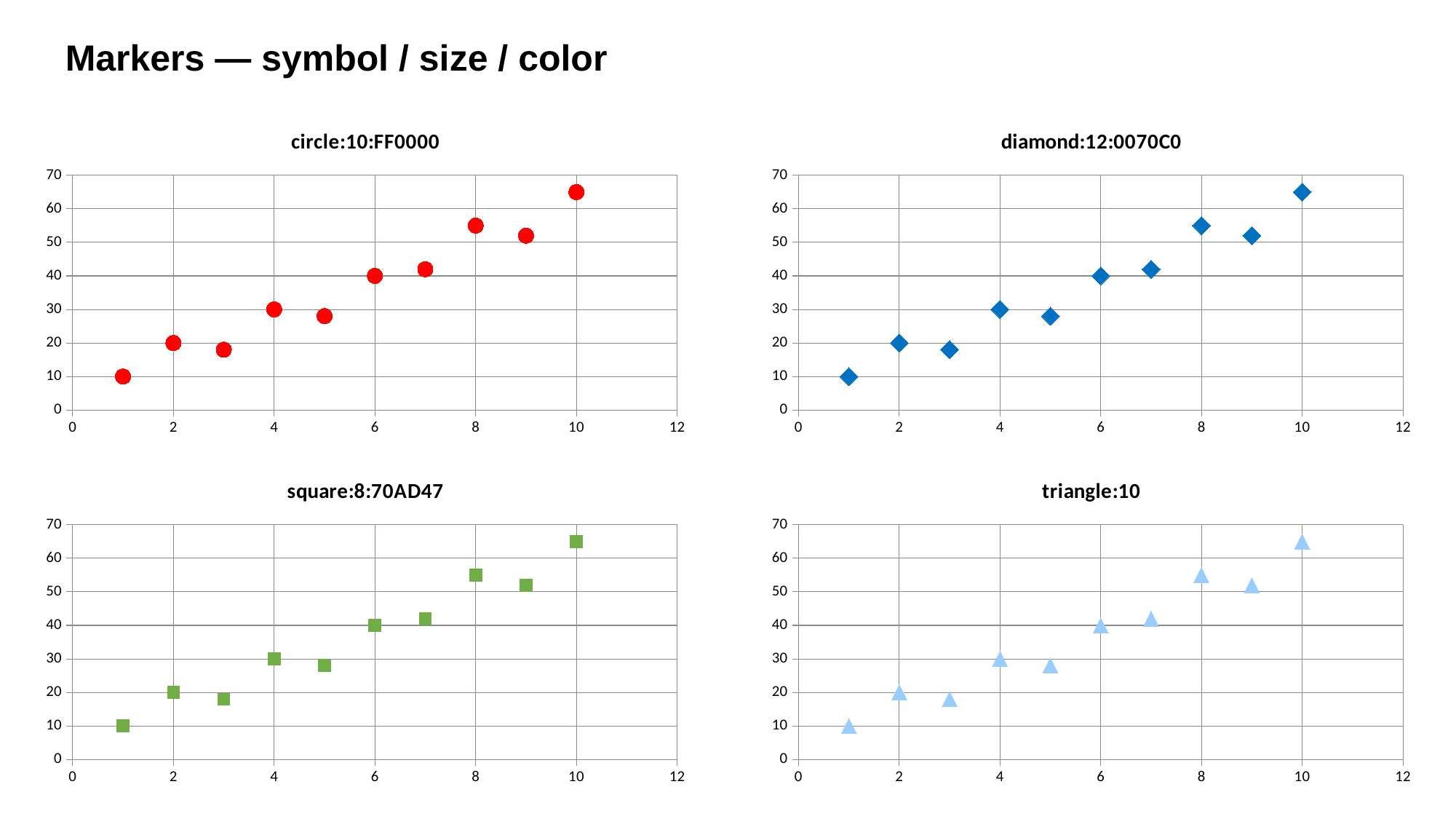

Markers — symbol / size / color

### Chart: circle:10:FF0000

| Category |  |
|---|---|

### Chart: diamond:12:0070C0

| Category |  |
|---|---|

### Chart: square:8:70AD47

| Category |  |
|---|---|

### Chart: triangle:10

| Category |  |
|---|---|